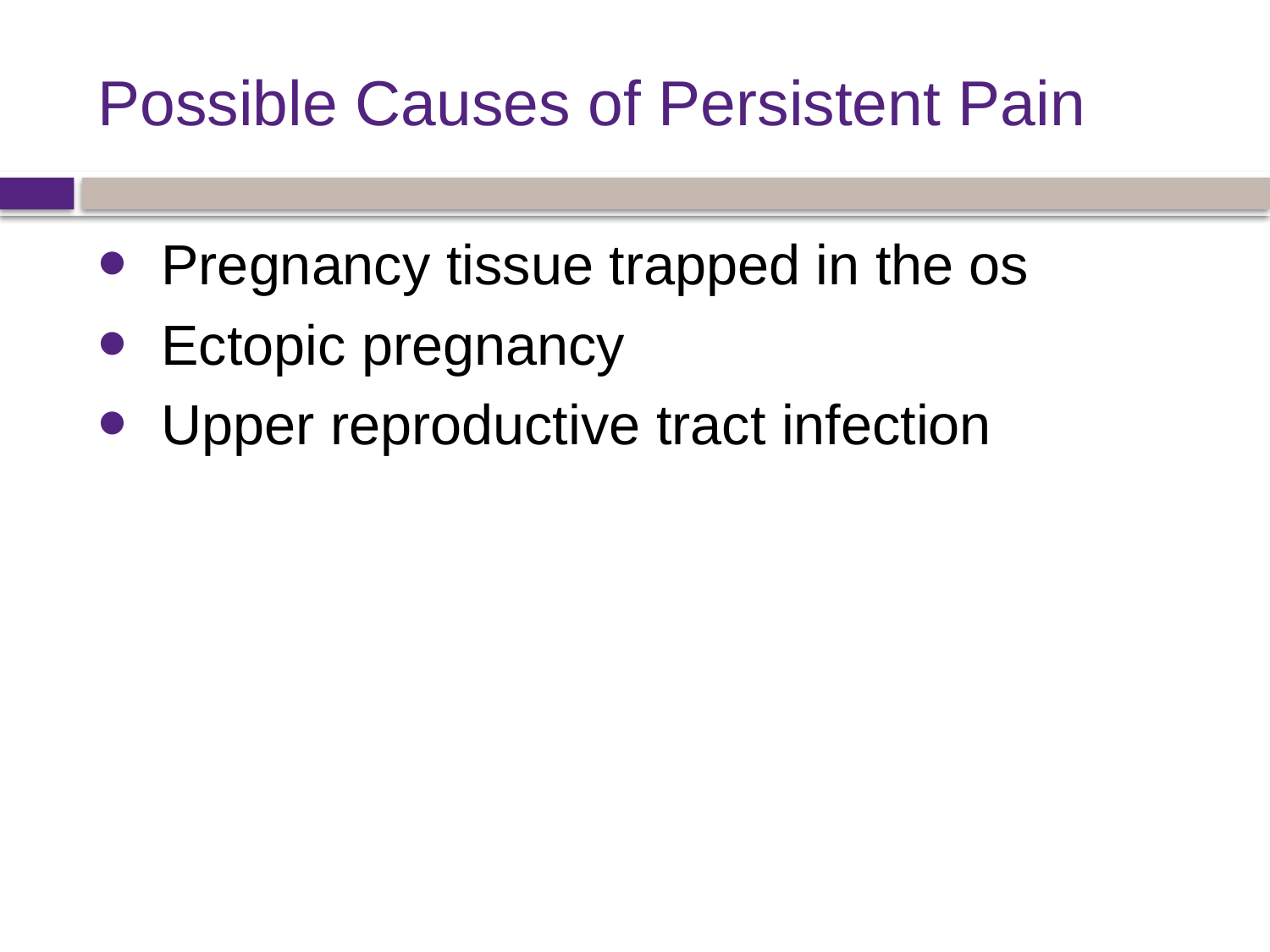

# Possible Causes of Persistent Pain
Pregnancy tissue trapped in the os
Ectopic pregnancy
Upper reproductive tract infection